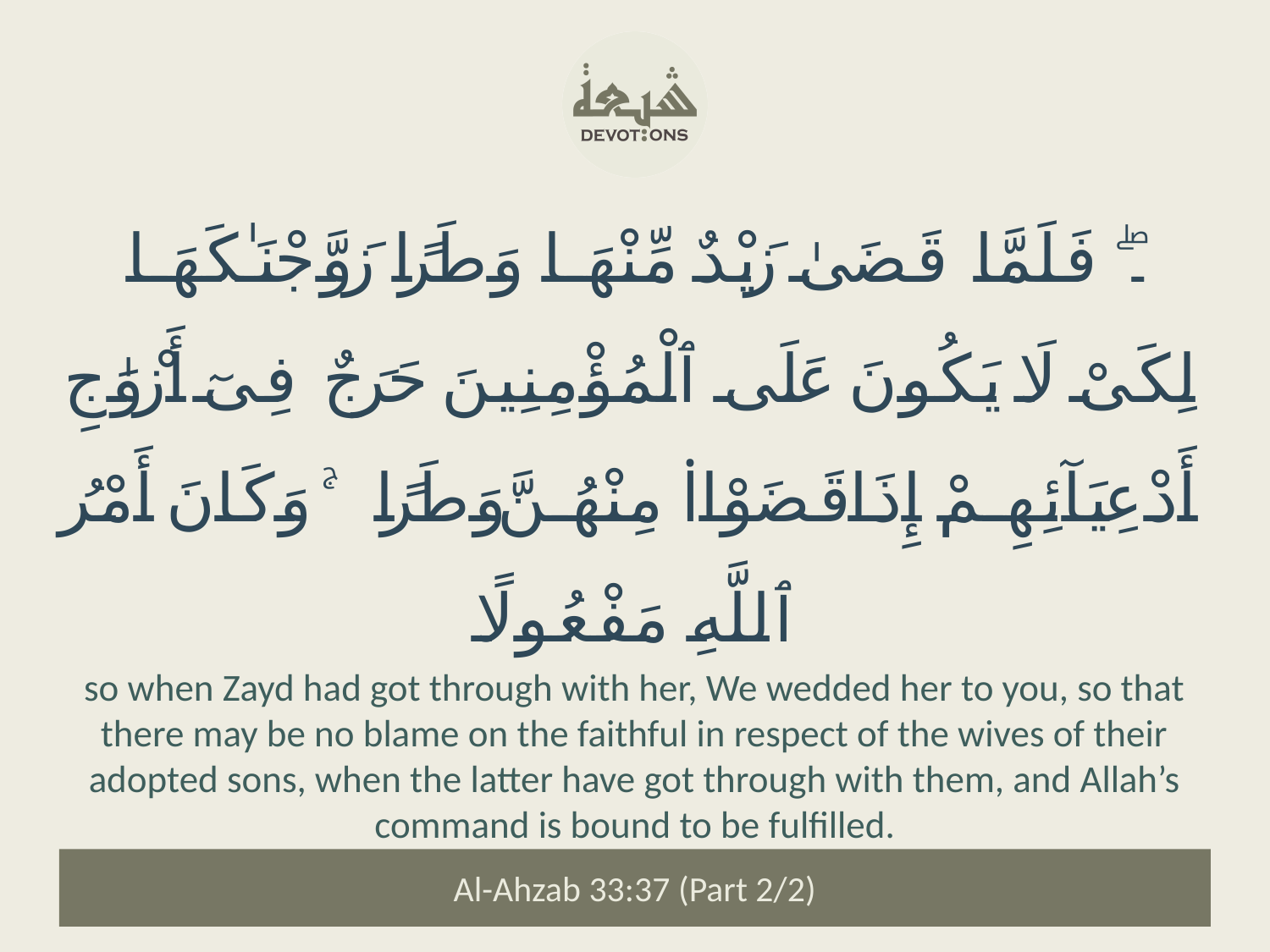

۔ۖ  فَلَمَّا قَضَىٰ زَيْدٌ مِّنْهَا وَطَرًا زَوَّجْنَـٰكَهَا لِكَىْ لَا يَكُونَ عَلَى ٱلْمُؤْمِنِينَ حَرَجٌ فِىٓ أَزْوَٰجِ أَدْعِيَآئِهِمْ إِذَا قَضَوْا۟ مِنْهُنَّ وَطَرًا ۚ وَكَانَ أَمْرُ ٱللَّهِ مَفْعُولًا
so when Zayd had got through with her, We wedded her to you, so that there may be no blame on the faithful in respect of the wives of their adopted sons, when the latter have got through with them, and Allah’s command is bound to be fulfilled.
Al-Ahzab 33:37 (Part 2/2)